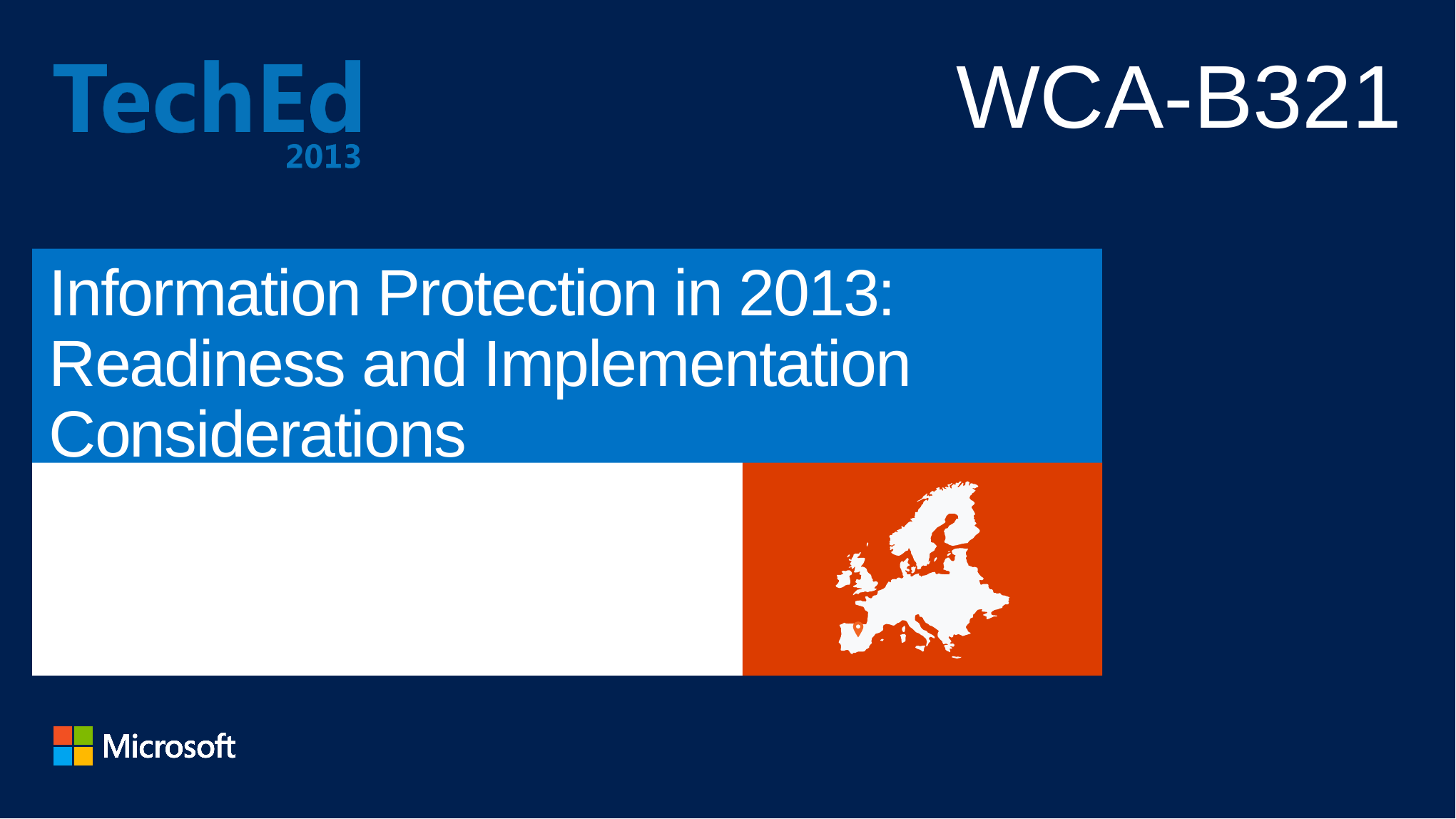

WCA-B321
# Information Protection in 2013: Readiness and Implementation Considerations
Tim Davis